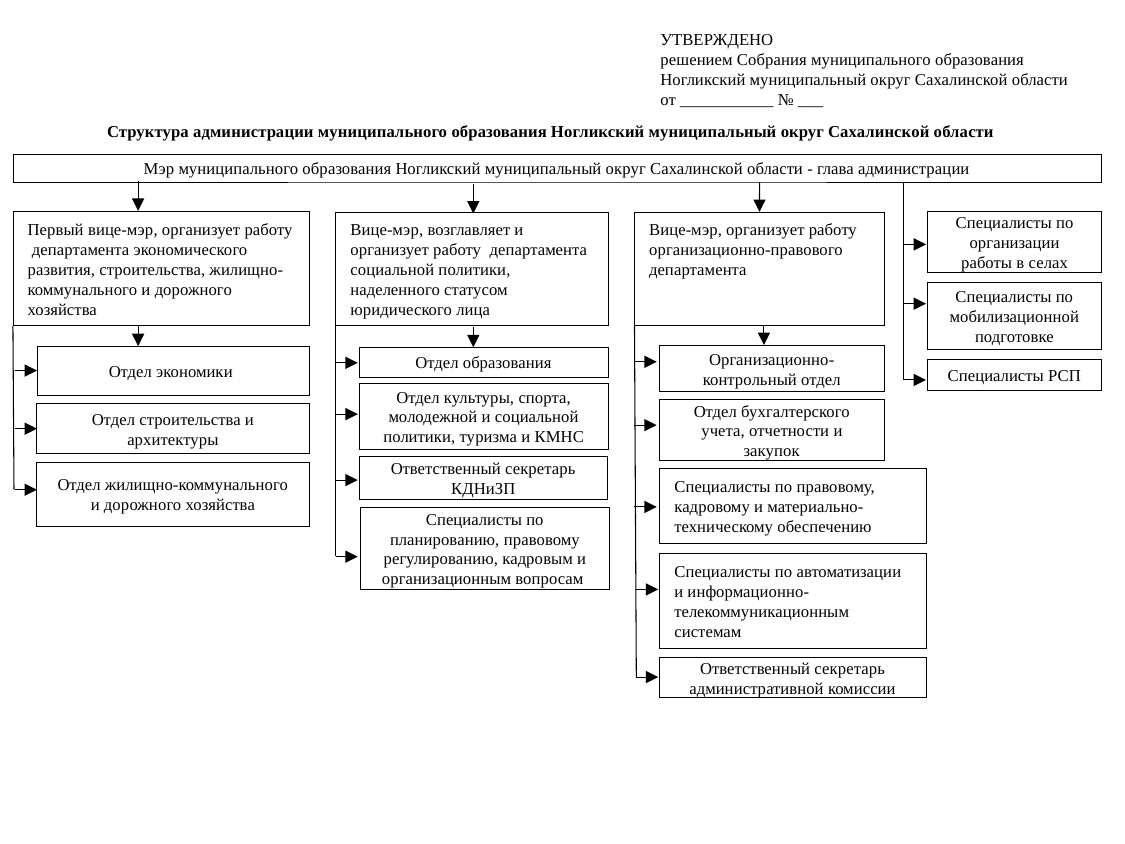

УТВЕРЖДЕНО
решением Собрания муниципального образования Ногликский муниципальный округ Сахалинской области от ___________ № ___
Структура администрации муниципального образования Ногликский муниципальный округ Сахалинской области
Мэр муниципального образования Ногликский муниципальный округ Сахалинской области - глава администрации
Первый вице-мэр, организует работу  департамента экономического развития, строительства, жилищно-коммунального и дорожного хозяйства
Специалисты по организации работы в селах
Вице-мэр, возглавляет и организует работу  департамента социальной политики, наделенного статусом юридического лица
Вице-мэр, организует работу организационно-правового департамента
Специалисты по мобилизационной подготовке
Организационно-контрольный отдел
Отдел экономики
Отдел образования
Специалисты РСП
Отдел культуры, спорта, молодежной и социальной политики, туризма и КМНС
Отдел бухгалтерского учета, отчетности и закупок
Отдел строительства и архитектуры
Ответственный секретарь КДНиЗП
Отдел жилищно-коммунального и дорожного хозяйства
Специалисты по правовому, кадровому и материально-техническому обеспечению
Специалисты по планированию, правовому регулированию, кадровым и организационным вопросам
Специалисты по автоматизации и информационно-телекоммуникационным системам
Ответственный секретарь административной комиссии